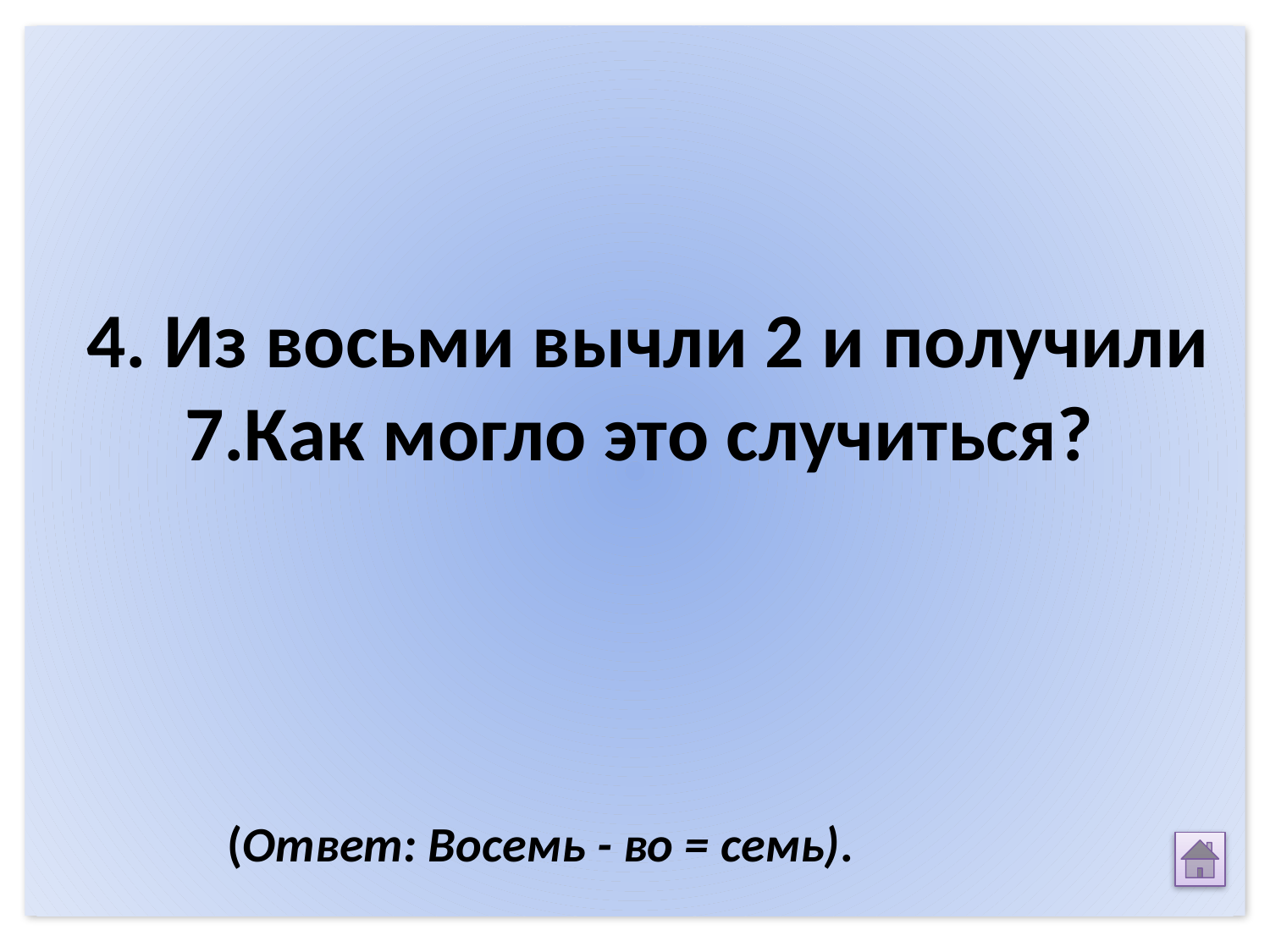

4. Из восьми вычли 2 и получили 7.Как могло это случиться?
(Ответ: Восемь - во = семь).